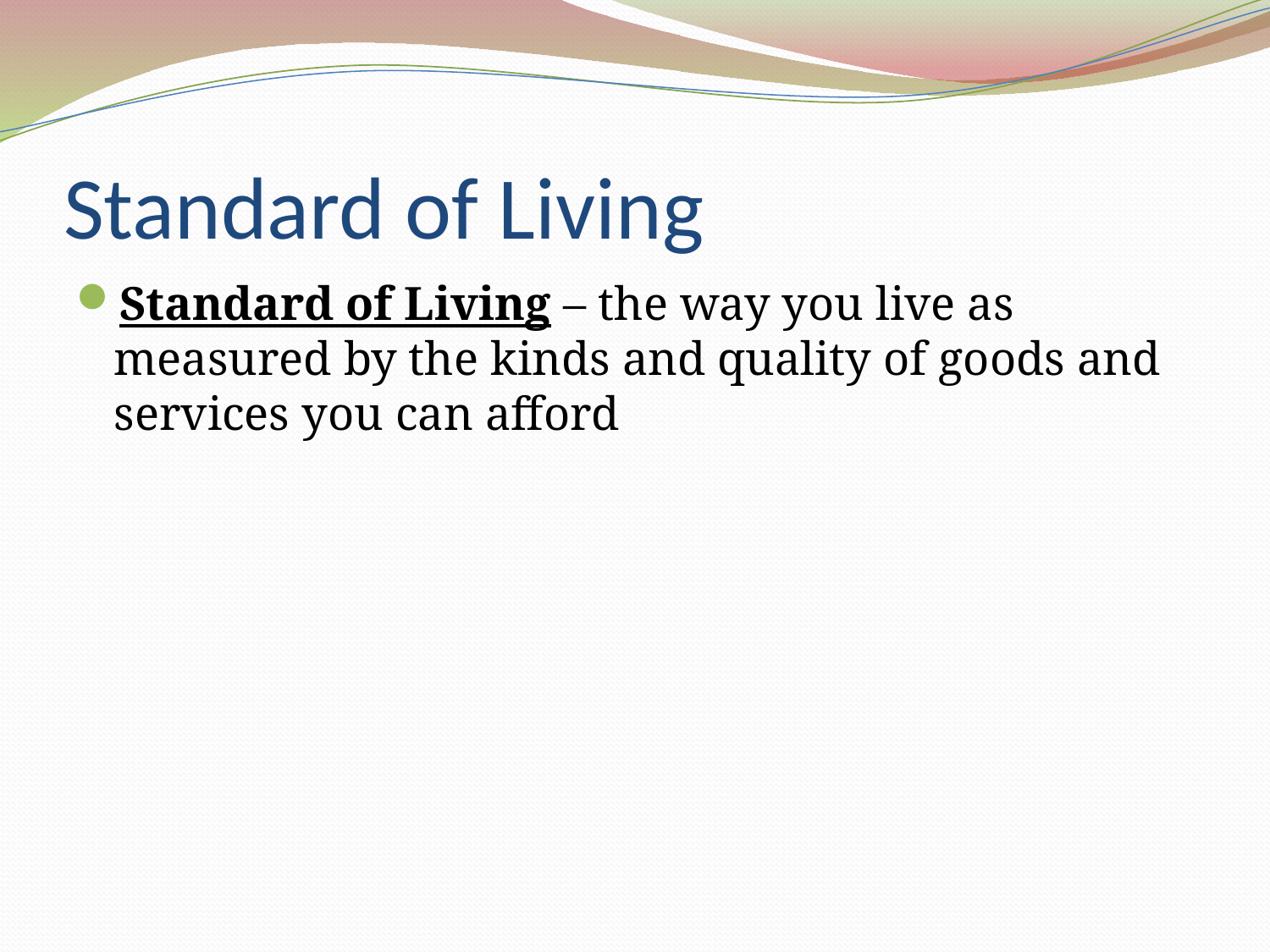

# Standard of Living
Standard of Living – the way you live as measured by the kinds and quality of goods and services you can afford